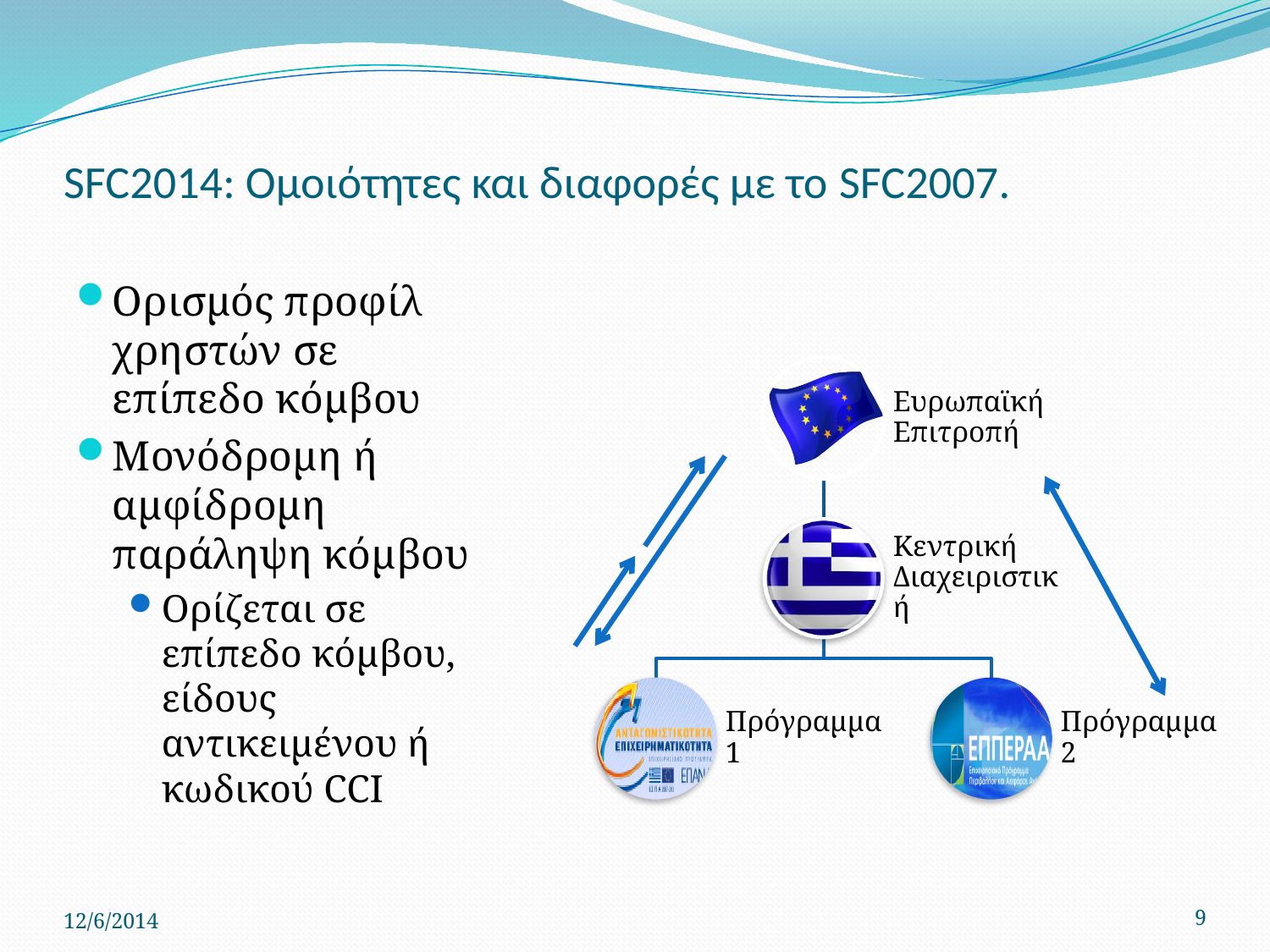

# SFC2014: Ομοιότητες και διαφορές με το SFC2007.
Ορισμός προφίλ χρηστών σε επίπεδο κόμβου
Μονόδρομη ή αμφίδρομη παράληψη κόμβου
Ορίζεται σε επίπεδο κόμβου, είδους αντικειμένου ή κωδικού CCI
Ευρωπαϊκή Επιτροπή
Κεντρική Διαχειριστική
Πρόγραμμα 1
Πρόγραμμα 2
12/6/2014
9